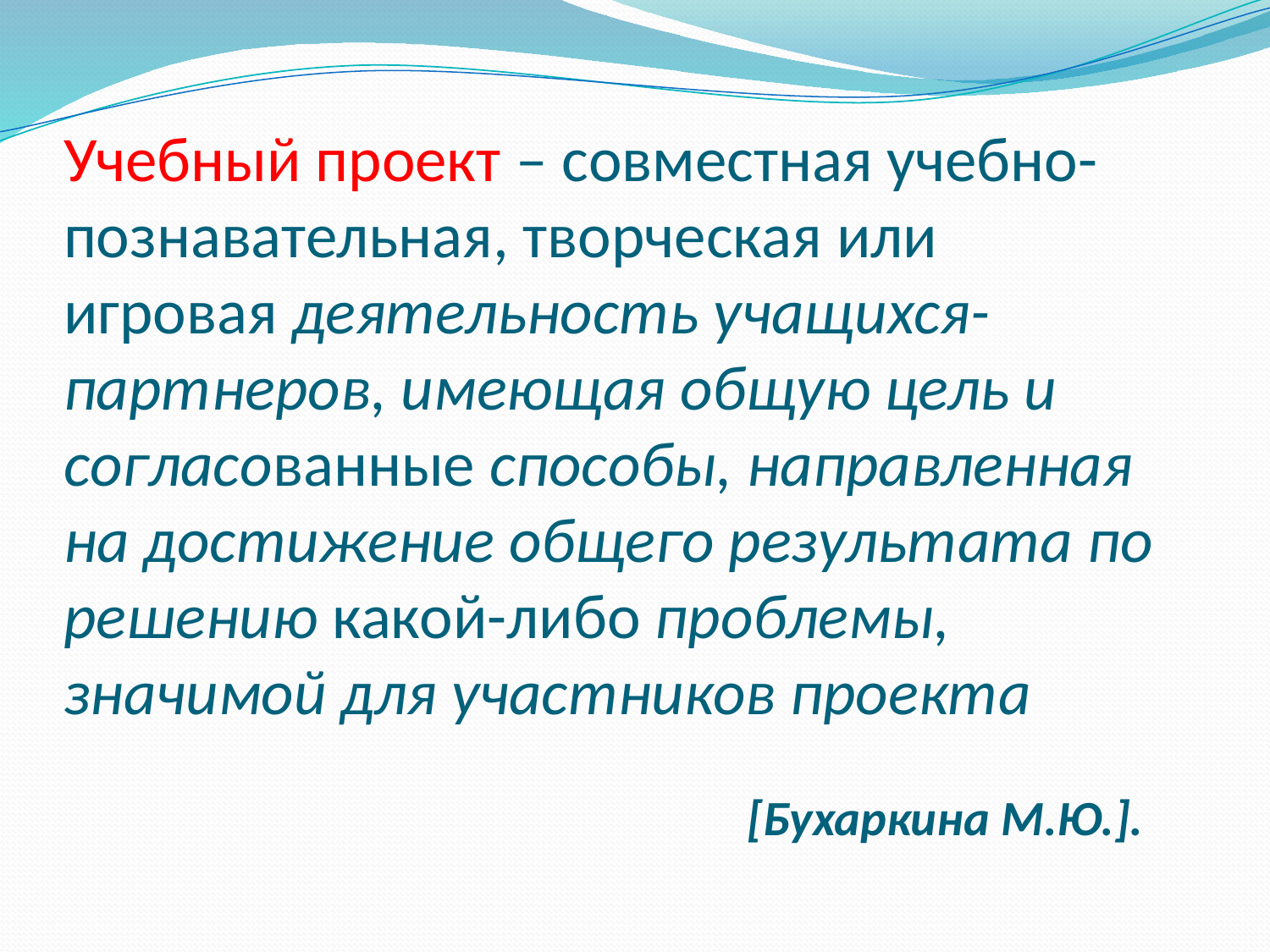

# Учебный проект – совместная учебно-познавательная, творческая или игровая деятельность учащихся-партнеров, имеющая общую цель и согласованные способы, направленная на достижение общего результата по решению какой-либо проблемы, значимой для участников проекта [Бухаркина М.Ю.].